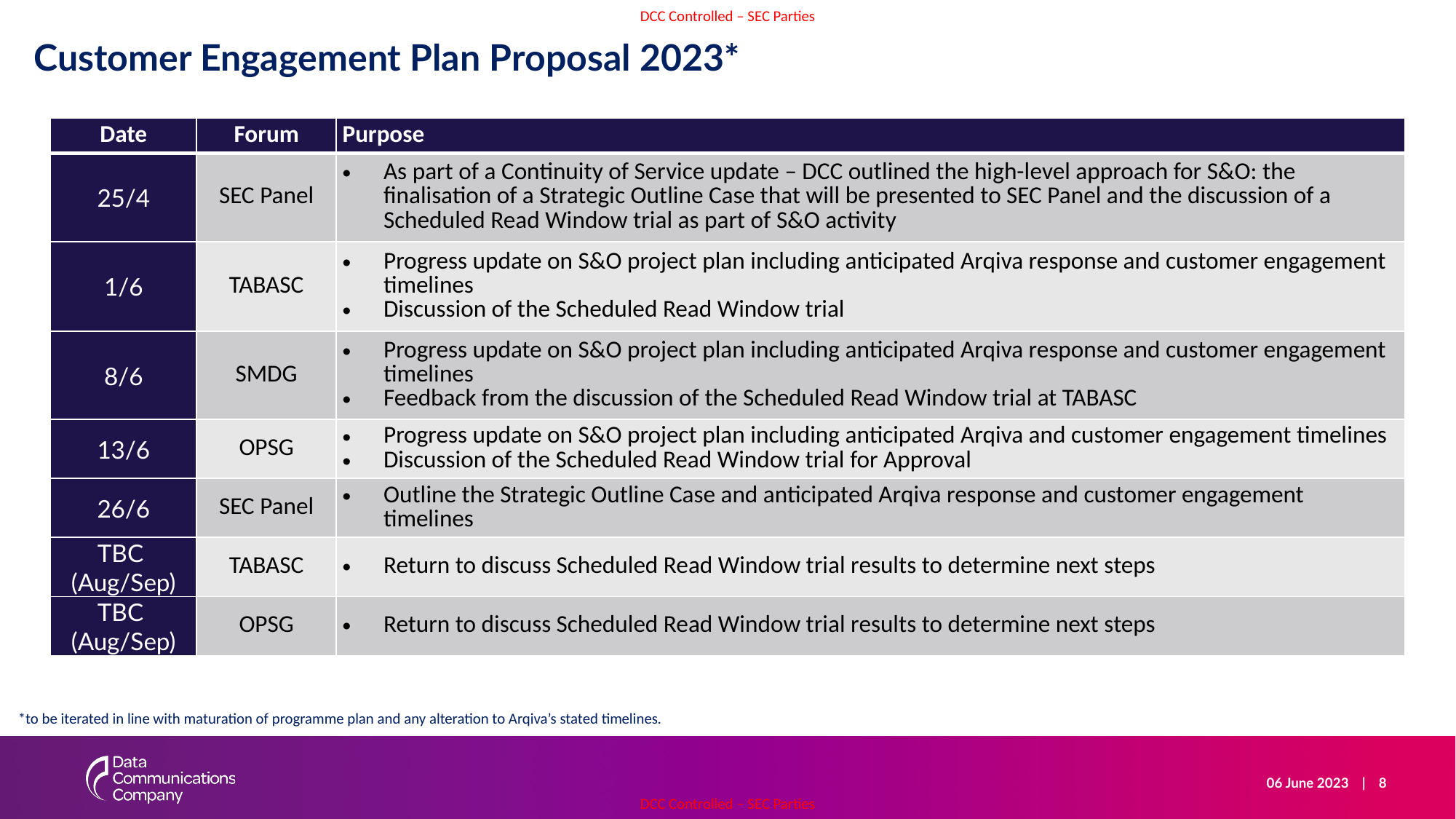

# Customer Engagement Plan Proposal 2023*
| Date | Forum | Purpose |
| --- | --- | --- |
| 25/4 | SEC Panel | As part of a Continuity of Service update – DCC outlined the high-level approach for S&O: the finalisation of a Strategic Outline Case that will be presented to SEC Panel and the discussion of a Scheduled Read Window trial as part of S&O activity |
| 1/6 | TABASC | Progress update on S&O project plan including anticipated Arqiva response and customer engagement timelines Discussion of the Scheduled Read Window trial |
| 8/6 | SMDG | Progress update on S&O project plan including anticipated Arqiva response and customer engagement timelines Feedback from the discussion of the Scheduled Read Window trial at TABASC |
| 13/6 | OPSG | Progress update on S&O project plan including anticipated Arqiva and customer engagement timelines Discussion of the Scheduled Read Window trial for Approval |
| 26/6 | SEC Panel | Outline the Strategic Outline Case and anticipated Arqiva response and customer engagement timelines |
| TBC (Aug/Sep) | TABASC | Return to discuss Scheduled Read Window trial results to determine next steps |
| TBC (Aug/Sep) | OPSG | Return to discuss Scheduled Read Window trial results to determine next steps |
*to be iterated in line with maturation of programme plan and any alteration to Arqiva’s stated timelines.